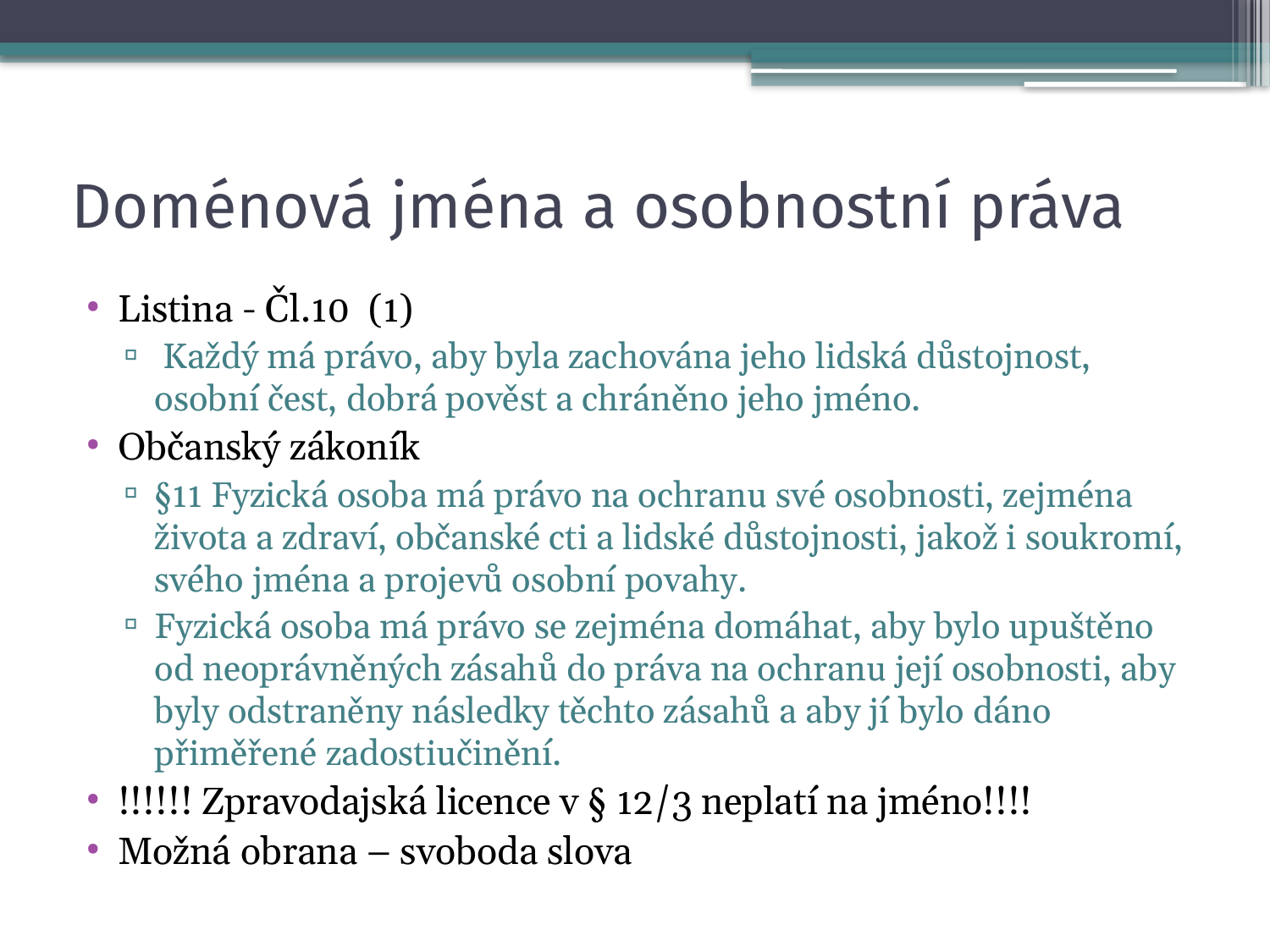

# Doménová jména a osobnostní práva
Listina - Čl.10  (1)
 Každý má právo, aby byla zachována jeho lidská důstojnost, osobní čest, dobrá pověst a chráněno jeho jméno.
Občanský zákoník
§11 Fyzická osoba má právo na ochranu své osobnosti, zejména života a zdraví, občanské cti a lidské důstojnosti, jakož i soukromí, svého jména a projevů osobní povahy.
Fyzická osoba má právo se zejména domáhat, aby bylo upuštěno od neoprávněných zásahů do práva na ochranu její osobnosti, aby byly odstraněny následky těchto zásahů a aby jí bylo dáno přiměřené zadostiučinění.
!!!!!! Zpravodajská licence v § 12/3 neplatí na jméno!!!!
Možná obrana – svoboda slova